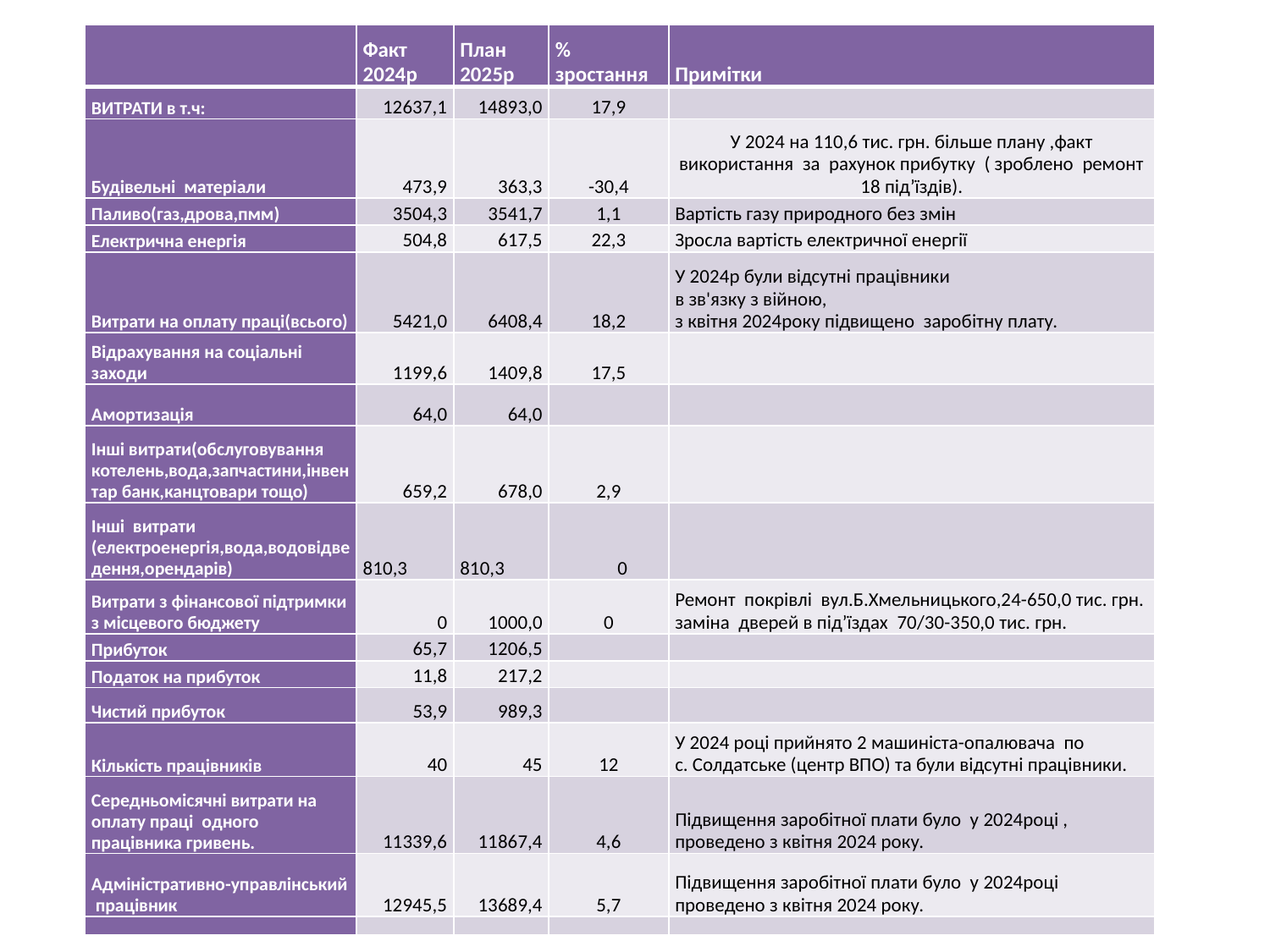

|  | Факт 2024р | План 2025р | % зростання | Примітки |
| --- | --- | --- | --- | --- |
| ВИТРАТИ в т.ч: | 12637,1 | 14893,0 | 17,9 |  |
| Будівельні матеріали | 473,9 | 363,3 | -30,4 | У 2024 на 110,6 тис. грн. більше плану ,факт використання за рахунок прибутку ( зроблено ремонт 18 під’їздів). |
| Паливо(газ,дрова,пмм) | 3504,3 | 3541,7 | 1,1 | Вартість газу природного без змін |
| Електрична енергія | 504,8 | 617,5 | 22,3 | Зросла вартість електричної енергії |
| Витрати на оплату праці(всього) | 5421,0 | 6408,4 | 18,2 | У 2024р були відсутні працівники в зв'язку з війною, з квітня 2024року підвищено заробітну плату. |
| Відрахування на соціальні заходи | 1199,6 | 1409,8 | 17,5 |  |
| Амортизація | 64,0 | 64,0 |  |  |
| Інші витрати(обслуговування котелень,вода,запчастини,інвентар банк,канцтовари тощо) | 659,2 | 678,0 | 2,9 |  |
| Інші витрати (електроенергія,вода,водовідведення,орендарів) | 810,3 | 810,3 | 0 |  |
| Витрати з фінансової підтримки з місцевого бюджету | 0 | 1000,0 | 0 | Ремонт покрівлі вул.Б.Хмельницького,24-650,0 тис. грн. заміна дверей в під’їздах 70/30-350,0 тис. грн. |
| Прибуток | 65,7 | 1206,5 |  |  |
| Податок на прибуток | 11,8 | 217,2 |  |  |
| Чистий прибуток | 53,9 | 989,3 |  |  |
| Кількість працівників | 40 | 45 | 12 | У 2024 році прийнято 2 машиніста-опалювача по с. Солдатське (центр ВПО) та були відсутні працівники. |
| Середньомісячні витрати на оплату праці одного працівника гривень. | 11339,6 | 11867,4 | 4,6 | Підвищення заробітної плати було у 2024році , проведено з квітня 2024 року. |
| Адміністративно-управлінський працівник | 12945,5 | 13689,4 | 5,7 | Підвищення заробітної плати було у 2024році проведено з квітня 2024 року. |
|  |  |  |  |  |